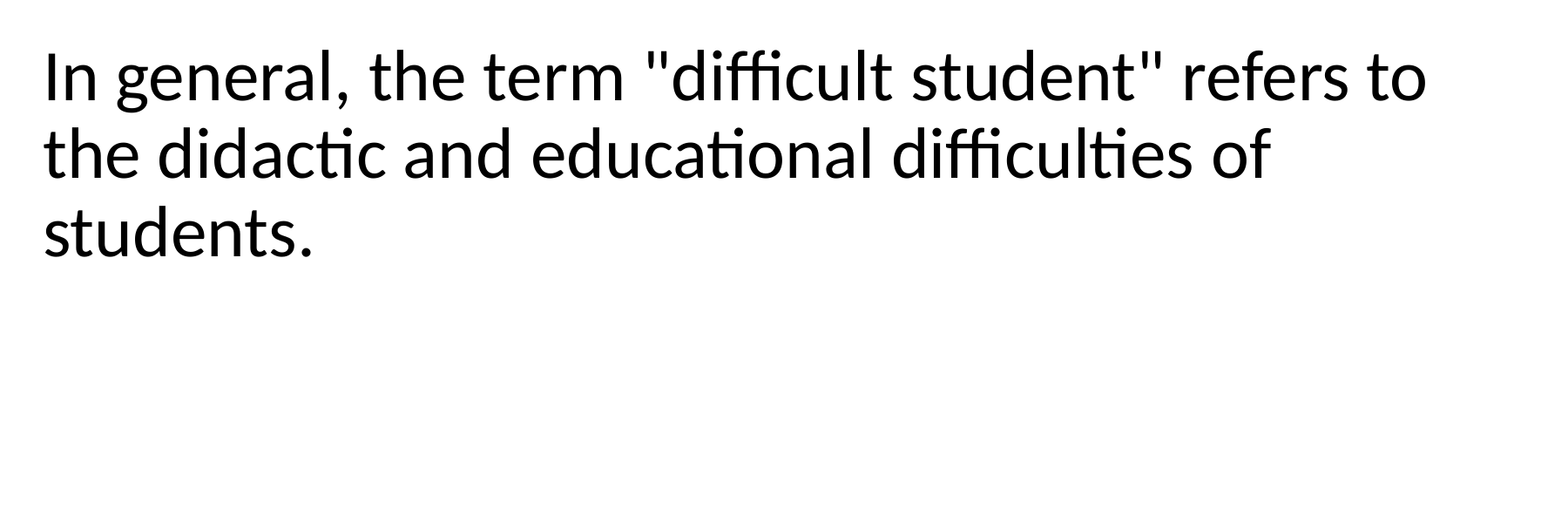

In general, the term "difficult student" refers to the didactic and educational difficulties of students.